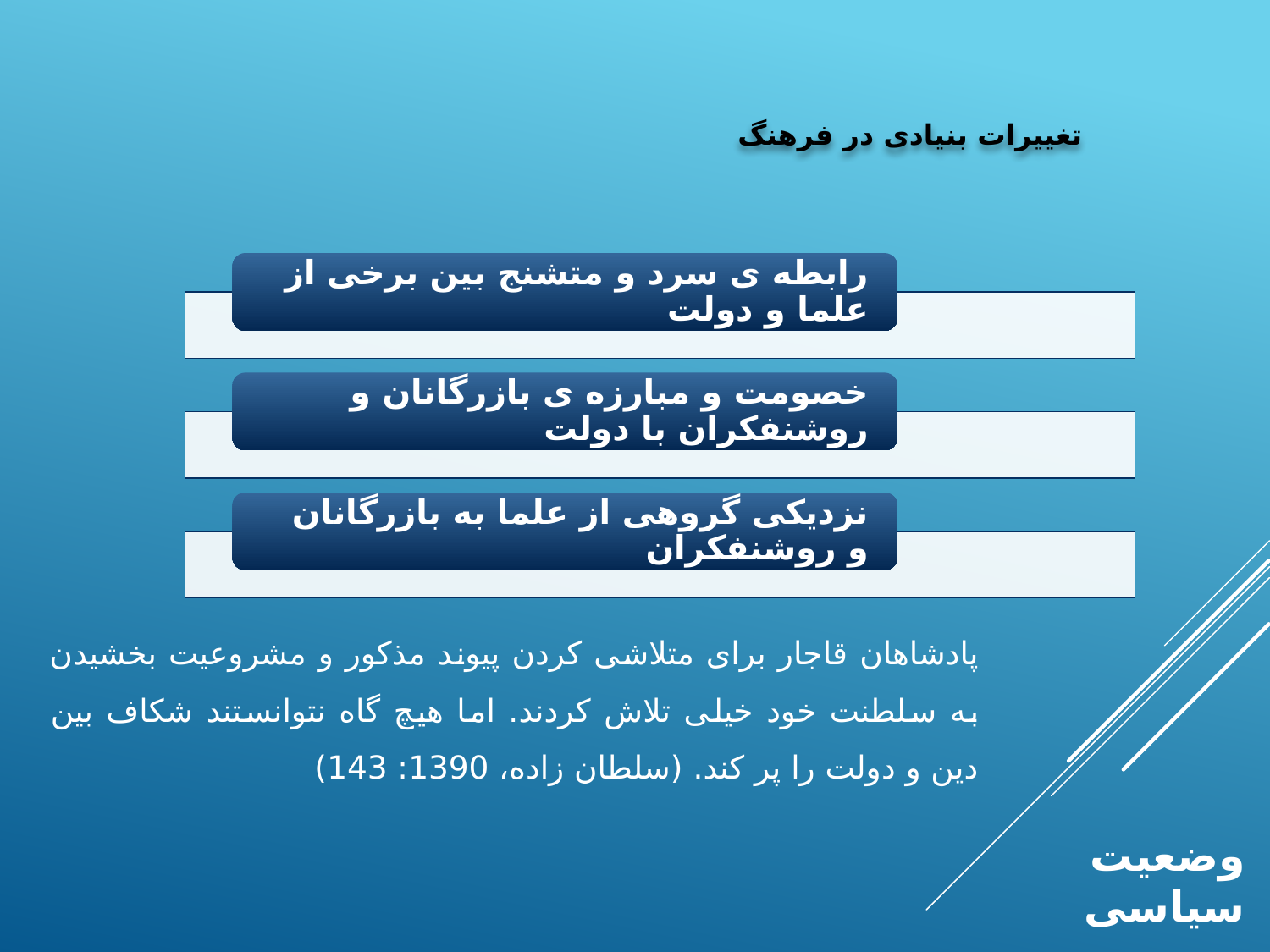

تغییرات بنیادی در فرهنگ
رابطه ی سرد و متشنج بین برخی از علما و دولت
خصومت و مبارزه ی بازرگانان و روشنفکران با دولت
نزدیکی گروهی از علما به بازرگانان و روشنفکران
پادشاهان قاجار برای متلاشی کردن پیوند مذکور و مشروعیت بخشیدن به سلطنت خود خیلی تلاش کردند. اما هیچ گاه نتوانستند شکاف بین دین و دولت را پر کند. (سلطان زاده، 1390: 143)

وضعیت سیاسی